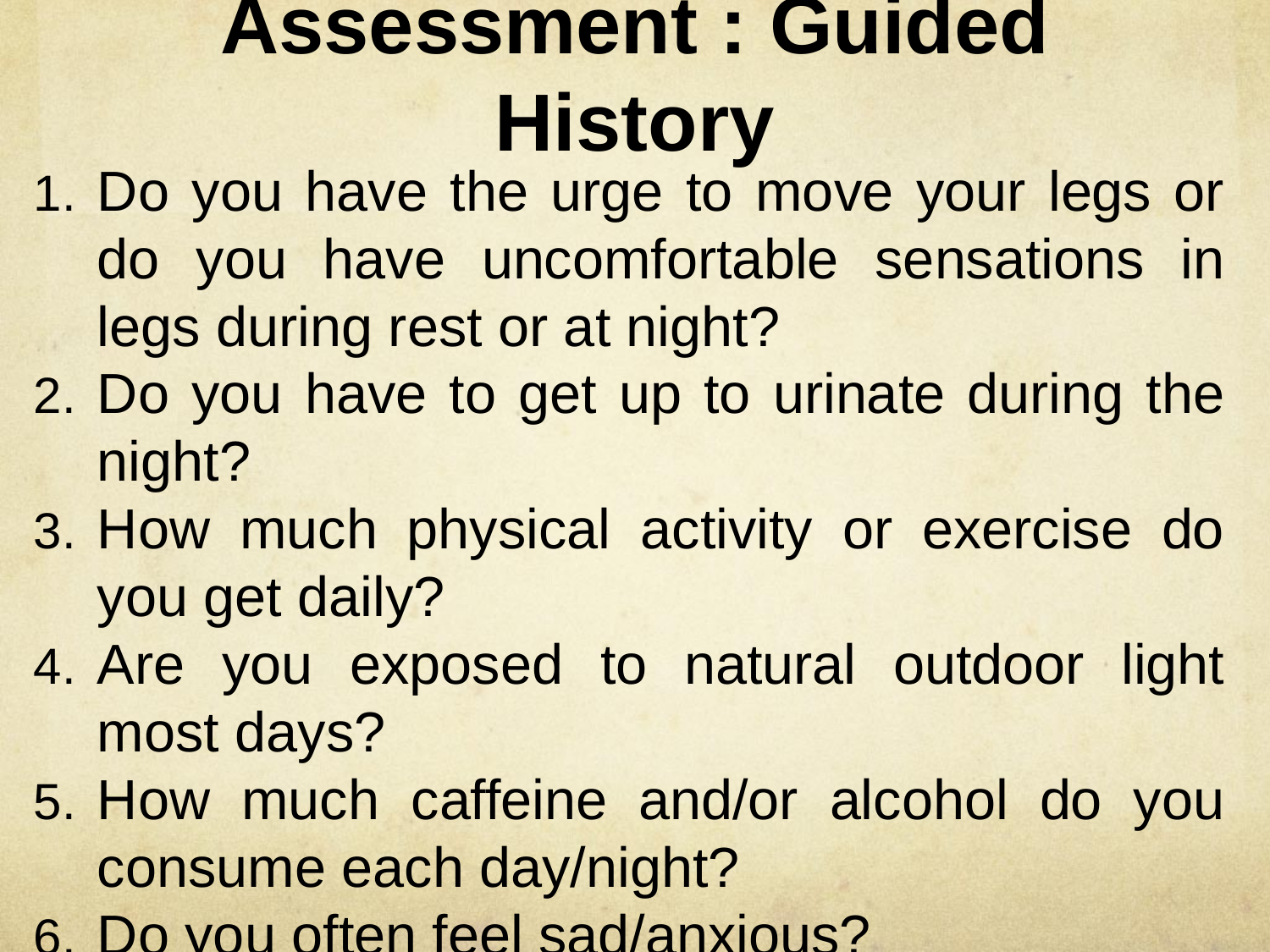

# Assessment : Guided History
Do you have the urge to move your legs or do you have uncomfortable sensations in legs during rest or at night?
Do you have to get up to urinate during the night?
How much physical activity or exercise do you get daily?
Are you exposed to natural outdoor light most days?
How much caffeine and/or alcohol do you consume each day/night?
Do you often feel sad/anxious?